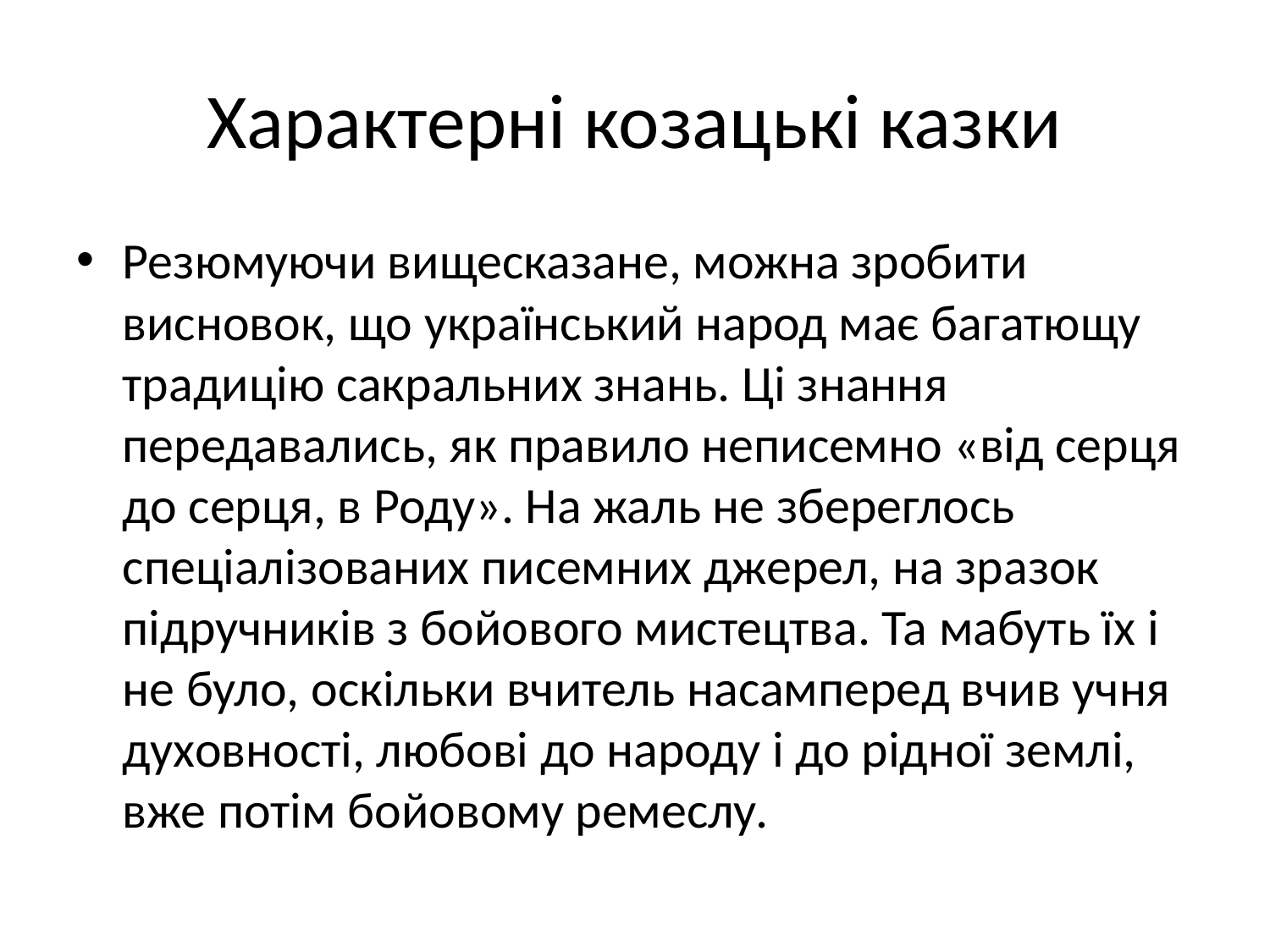

# Характерні козацькі казки
Резюмуючи вищесказане, можна зробити висновок, що український народ має багатющу традицію сакральних знань. Ці знання передавались, як правило неписемно «від серця до серця, в Роду». На жаль не збереглось спеціалізованих писемних джерел, на зразок підручників з бойового мистецтва. Та мабуть їх і не було, оскільки вчитель насамперед вчив учня духовності, любові до народу і до рідної землі,  вже потім бойовому ремеслу.